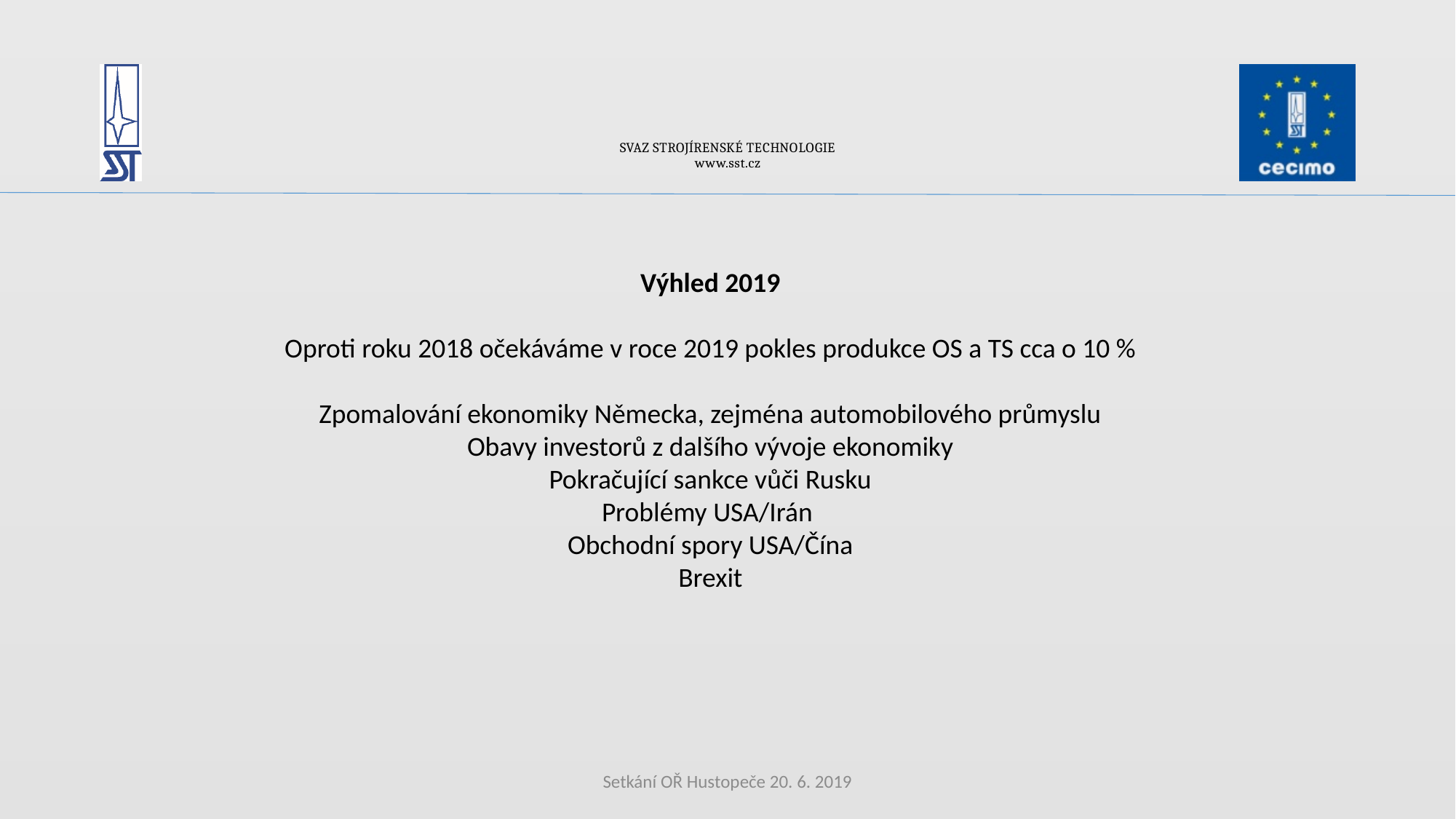

# SVAZ STROJÍRENSKÉ TECHNOLOGIE www.sst.cz

Výhled 2019

Oproti roku 2018 očekáváme v roce 2019 pokles produkce OS a TS cca o 10 %

Zpomalování ekonomiky Německa, zejména automobilového průmyslu
Obavy investorů z dalšího vývoje ekonomiky
Pokračující sankce vůči Rusku
Problémy USA/Irán
Obchodní spory USA/Čína
Brexit

Setkání OŘ Hustopeče 20. 6. 2019